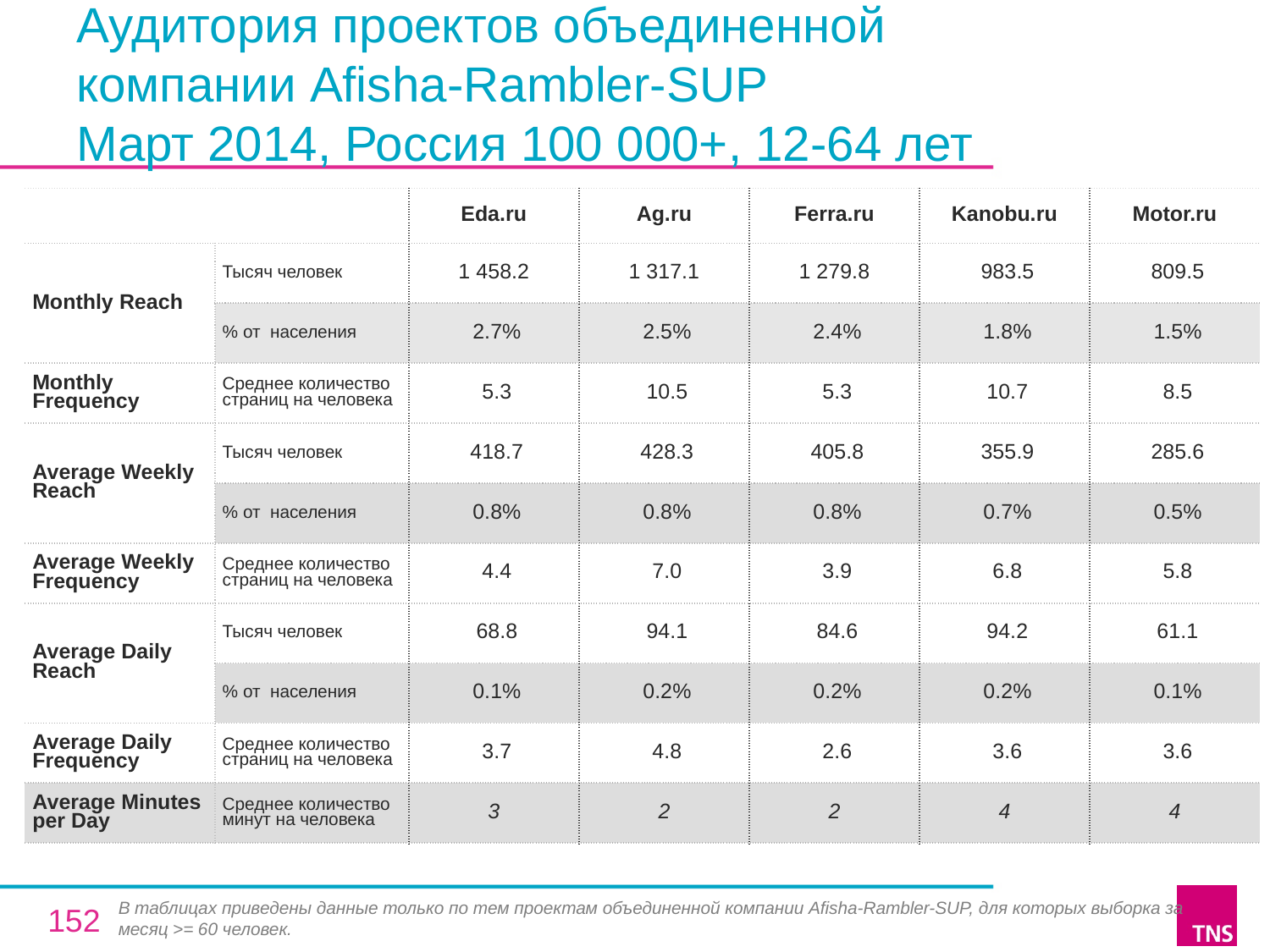

# Аудитория проектов объединенной
компании Afisha-Rambler-SUP
Март 2014, Россия 100 000+, 12-64 лет
|  |  | Eda.ru | Ag.ru | Ferra.ru | Kanobu.ru | Motor.ru |
| --- | --- | --- | --- | --- | --- | --- |
| Monthly Reach | Тысяч человек | 1 458.2 | 1 317.1 | 1 279.8 | 983.5 | 809.5 |
|  | % от населения | 2.7% | 2.5% | 2.4% | 1.8% | 1.5% |
| Monthly Frequency | Среднее количество страниц на человека | 5.3 | 10.5 | 5.3 | 10.7 | 8.5 |
| Average Weekly Reach | Тысяч человек | 418.7 | 428.3 | 405.8 | 355.9 | 285.6 |
|  | % от населения | 0.8% | 0.8% | 0.8% | 0.7% | 0.5% |
| Average Weekly Frequency | Среднее количество страниц на человека | 4.4 | 7.0 | 3.9 | 6.8 | 5.8 |
| Average Daily Reach | Тысяч человек | 68.8 | 94.1 | 84.6 | 94.2 | 61.1 |
|  | % от населения | 0.1% | 0.2% | 0.2% | 0.2% | 0.1% |
| Average Daily Frequency | Среднее количество страниц на человека | 3.7 | 4.8 | 2.6 | 3.6 | 3.6 |
| Average Minutes per Day | Среднее количество минут на человека | 3 | 2 | 2 | 4 | 4 |
В таблицах приведены данные только по тем проектам объединенной компании Afisha-Rambler-SUP, для которых выборка за месяц >= 60 человек.
152